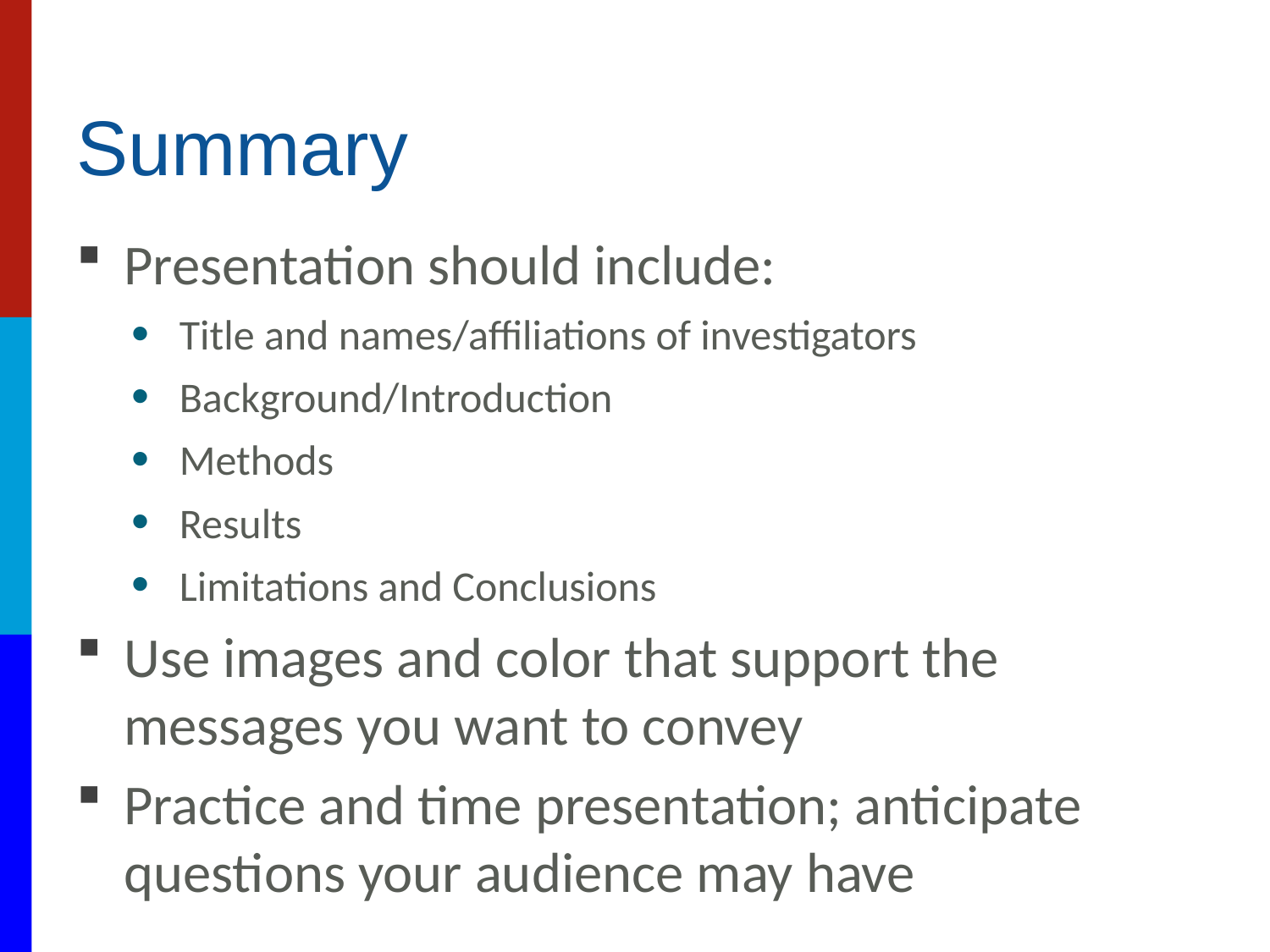

# Summary
Presentation should include:
Title and names/affiliations of investigators
Background/Introduction
Methods
Results
Limitations and Conclusions
Use images and color that support the messages you want to convey
Practice and time presentation; anticipate questions your audience may have